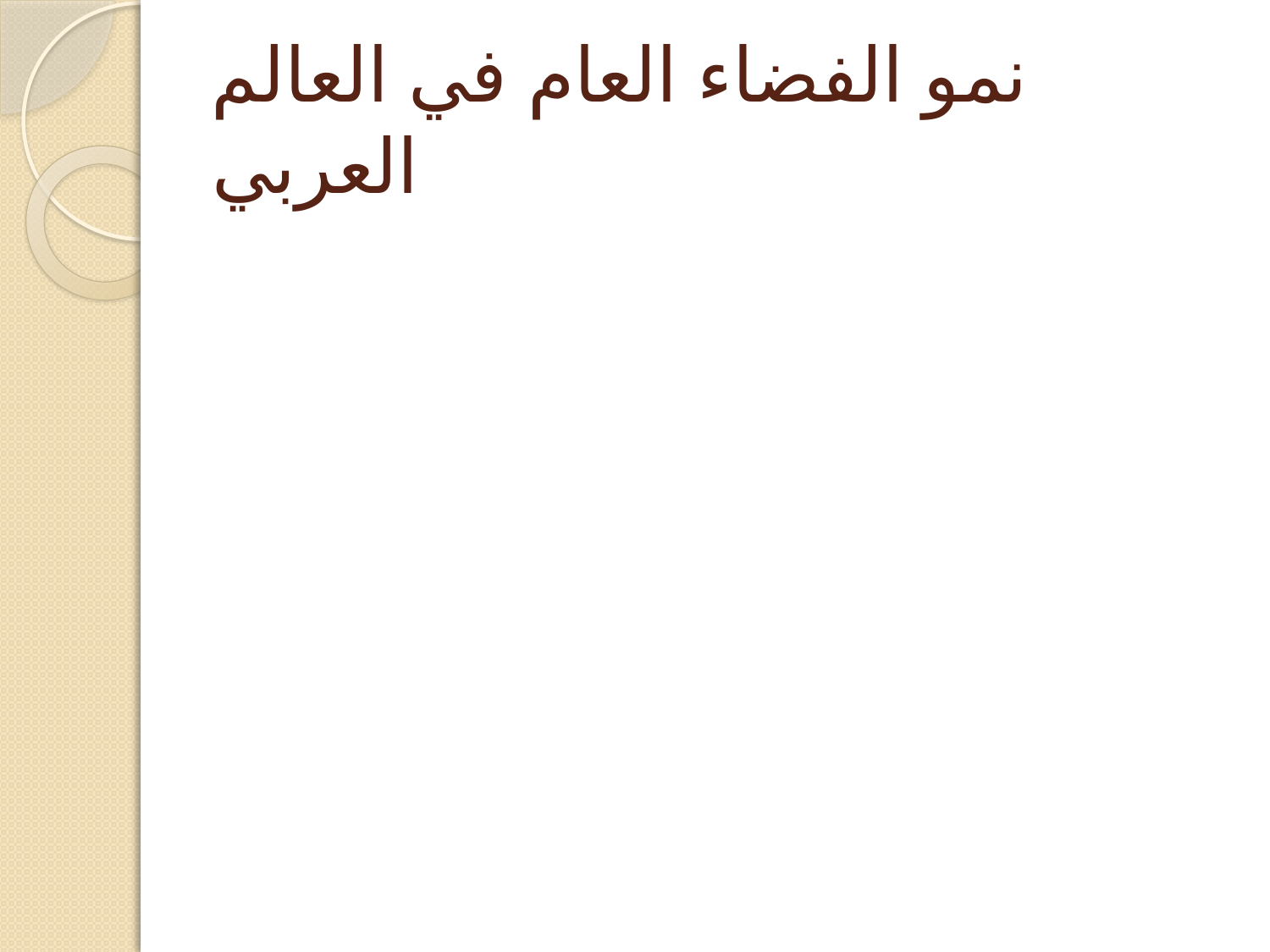

# نمو الفضاء العام في العالم العربي